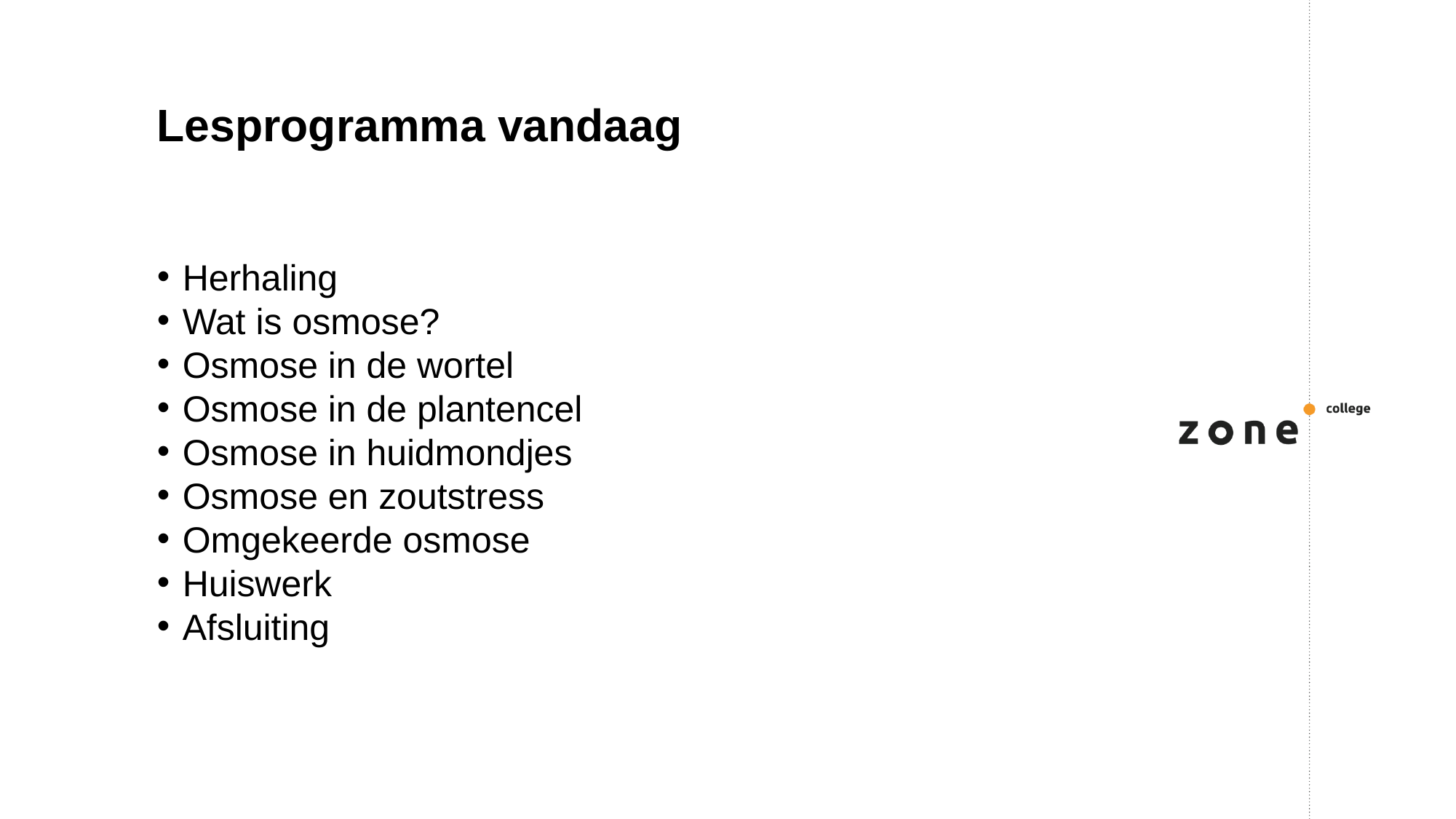

Lesprogramma vandaag
Herhaling
Wat is osmose?
Osmose in de wortel
Osmose in de plantencel
Osmose in huidmondjes
Osmose en zoutstress
Omgekeerde osmose
Huiswerk
Afsluiting